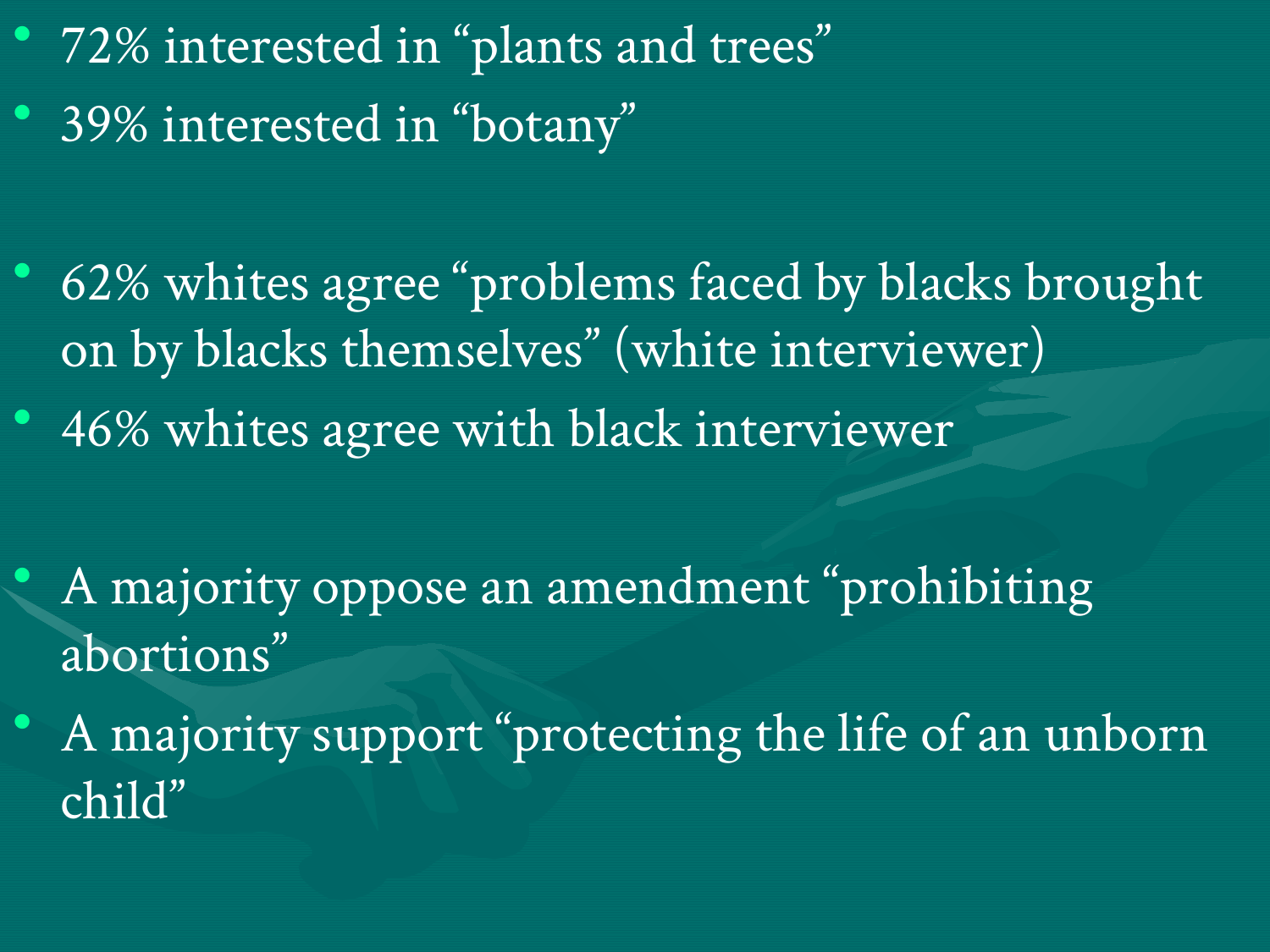

72% interested in “plants and trees”
39% interested in “botany”

62% whites agree “problems faced by blacks brought on by blacks themselves” (white interviewer)
46% whites agree with black interviewer

A majority oppose an amendment “prohibiting abortions”
A majority support “protecting the life of an unborn child”